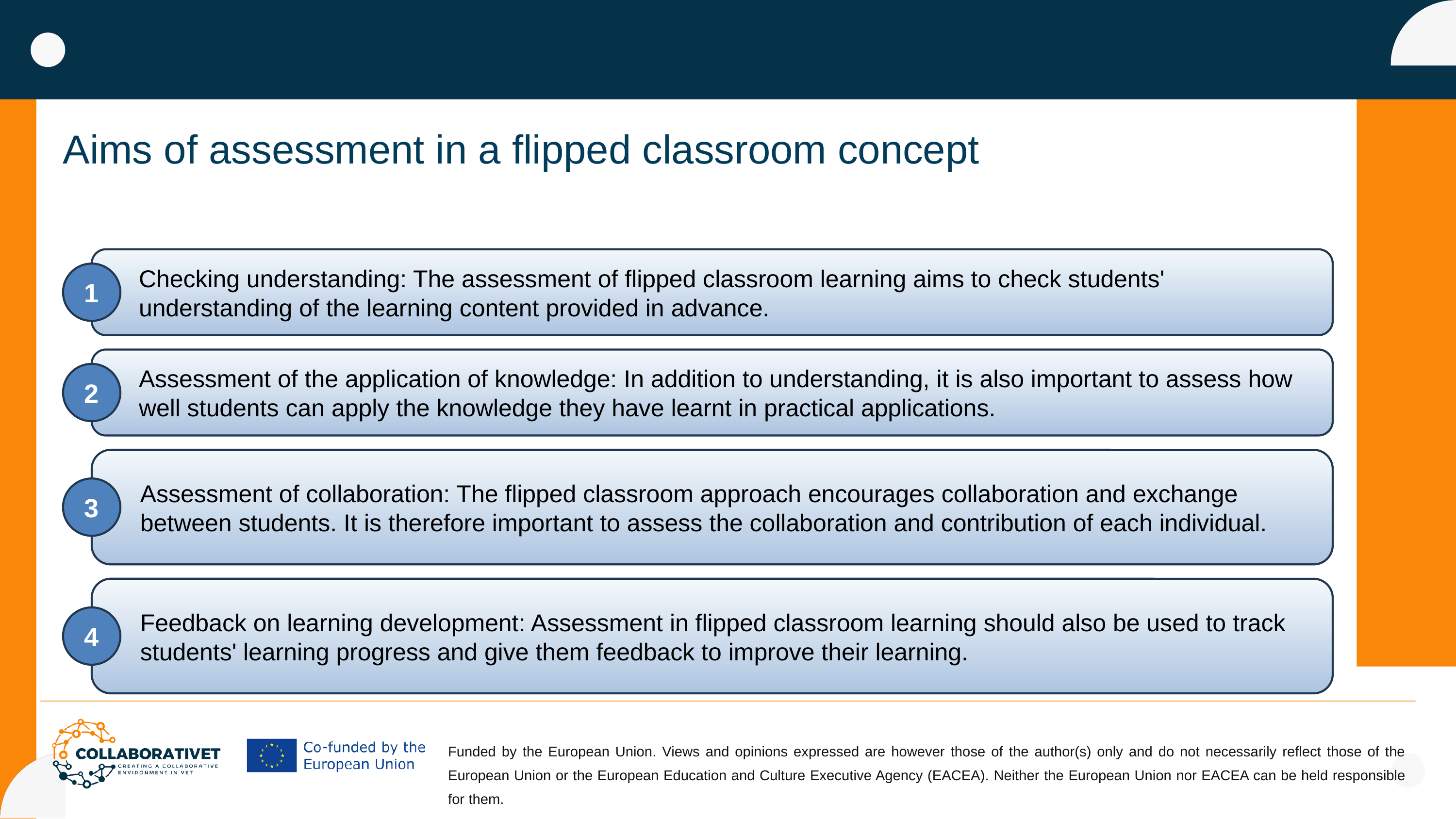

Aims of assessment in a flipped classroom concept
Checking understanding: The assessment of flipped classroom learning aims to check students' understanding of the learning content provided in advance.
1
Assessment of the application of knowledge: In addition to understanding, it is also important to assess how well students can apply the knowledge they have learnt in practical applications.
2
Assessment of collaboration: The flipped classroom approach encourages collaboration and exchange between students. It is therefore important to assess the collaboration and contribution of each individual.
3
Feedback on learning development: Assessment in flipped classroom learning should also be used to track students' learning progress and give them feedback to improve their learning.
4

Funded by the European Union. Views and opinions expressed are however those of the author(s) only and do not necessarily reflect those of the European Union or the European Education and Culture Executive Agency (EACEA). Neither the European Union nor EACEA can be held responsible for them.